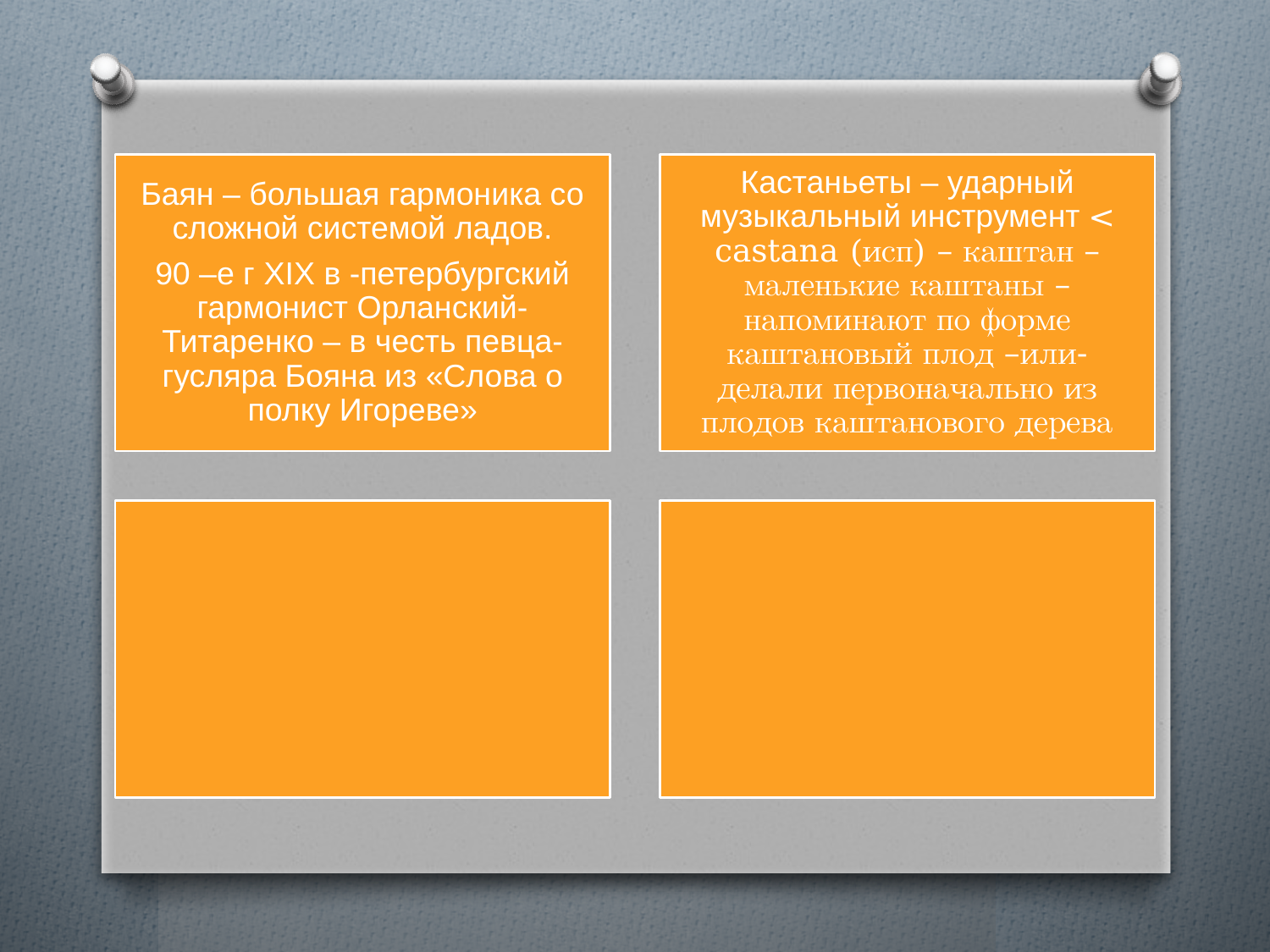

Баян – большая гармоника со сложной системой ладов.
90 –е г XIX в -петербургский гармонист Орланский-Титаренко – в честь певца-гусляра Бояна из «Слова о полку Игореве»
Кастаньеты – ударный музыкальный инструмент < castana (исп) – каштан – маленькие каштаны – напоминают по форме каштановый плод –или- делали первоначально из плодов каштанового дерева